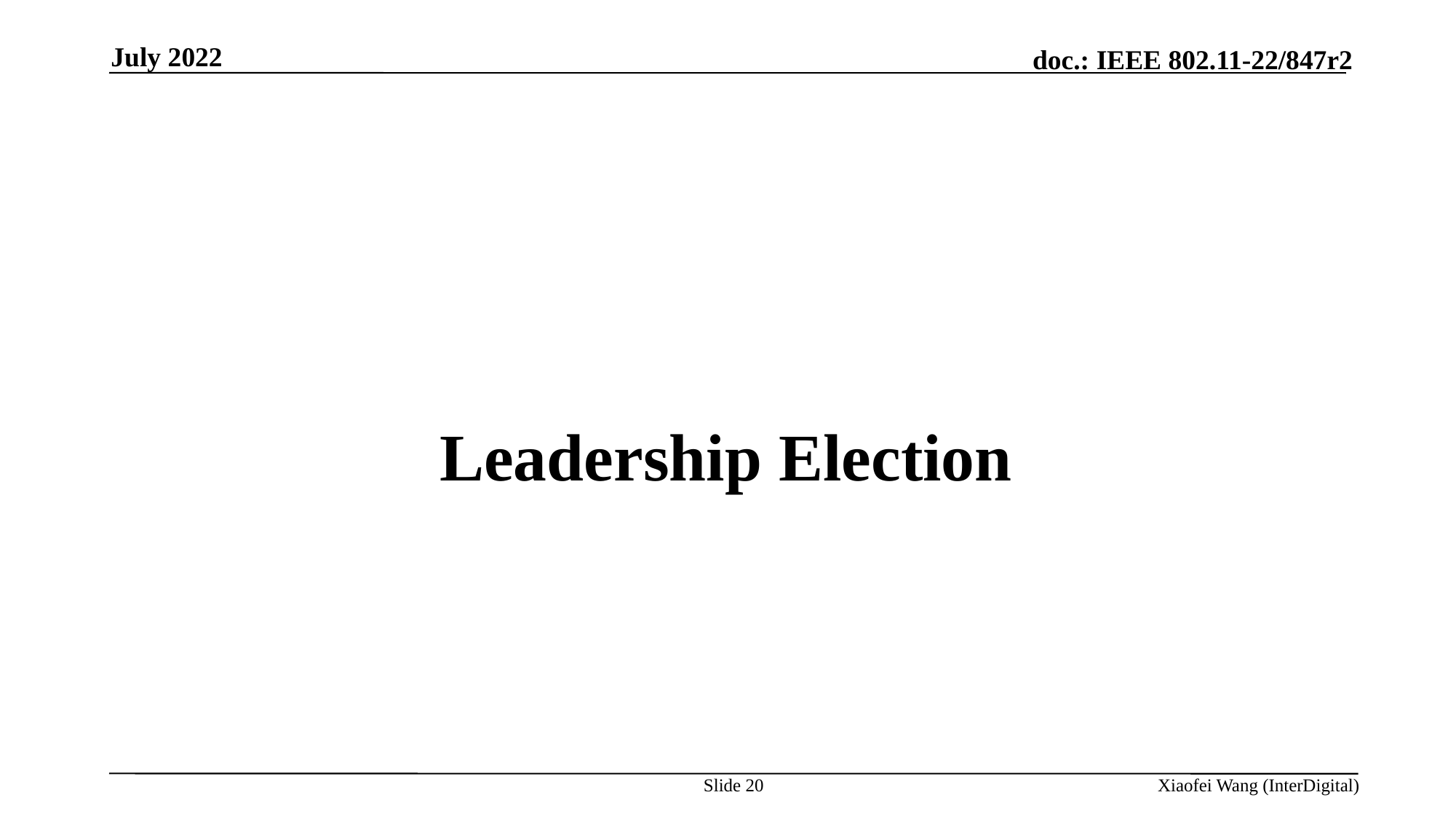

July 2022
# Leadership Election
Slide 20
Xiaofei Wang (InterDigital)